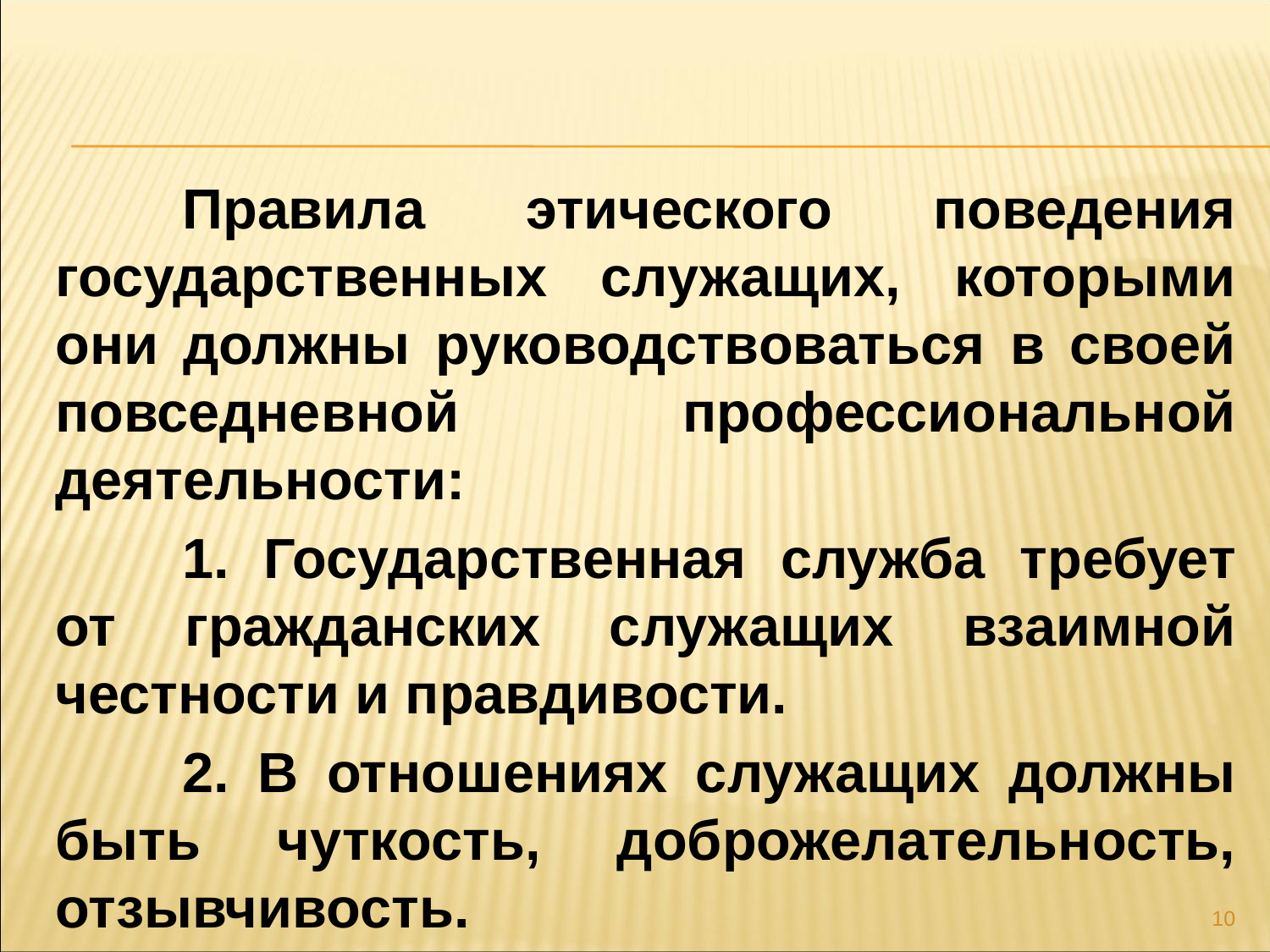

Правила этического поведения государственных служащих, которыми они должны руководствоваться в своей повседневной профессиональной деятельности:
	1. Государственная служба требует от гражданских служащих взаимной честности и правдивости.
	2. В отношениях служащих должны быть чуткость, доброжелательность, отзывчивость.
10